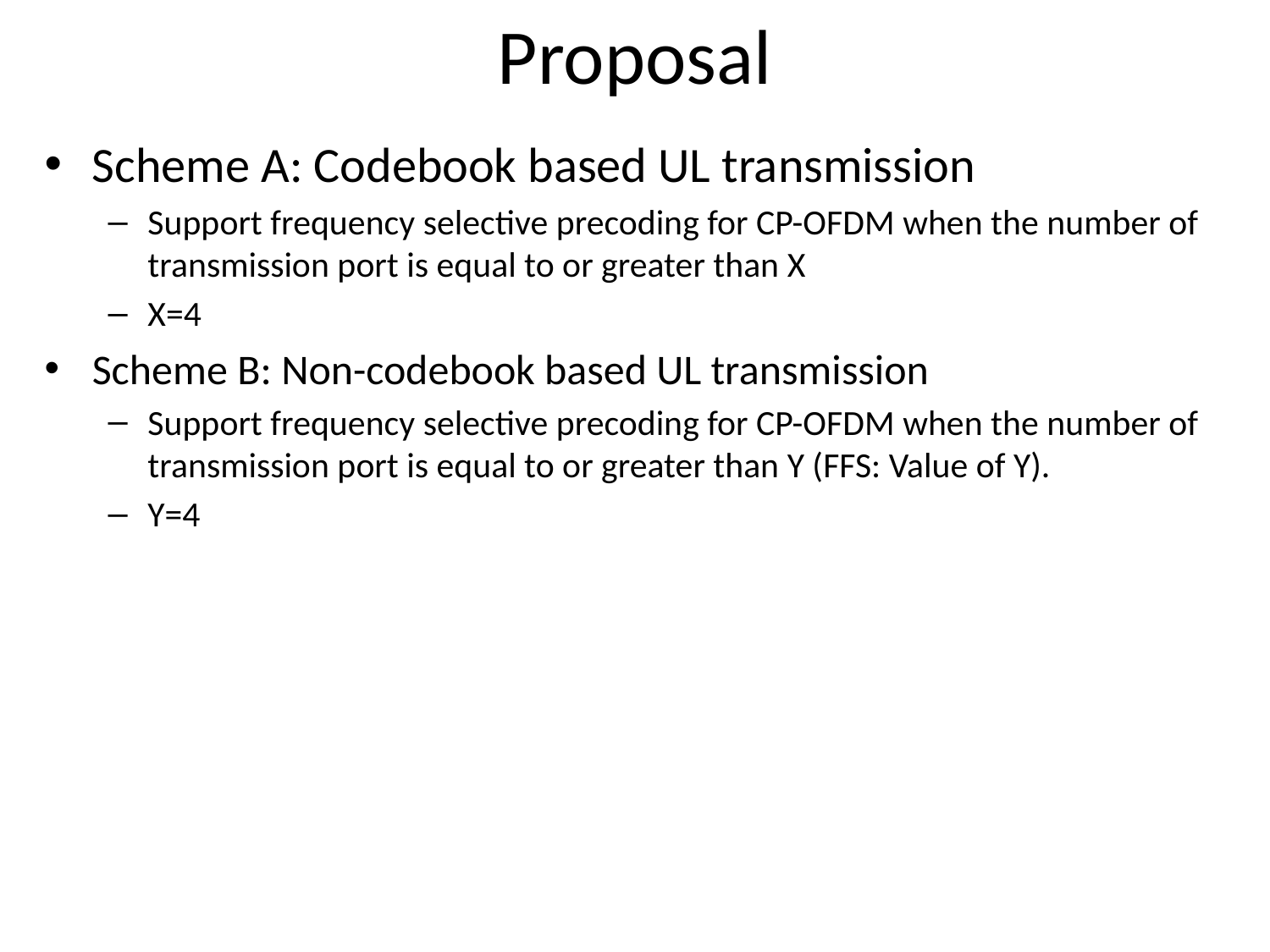

# Proposal
Scheme A: Codebook based UL transmission
Support frequency selective precoding for CP-OFDM when the number of transmission port is equal to or greater than X
X=4
Scheme B: Non-codebook based UL transmission
Support frequency selective precoding for CP-OFDM when the number of transmission port is equal to or greater than Y (FFS: Value of Y).
Y=4